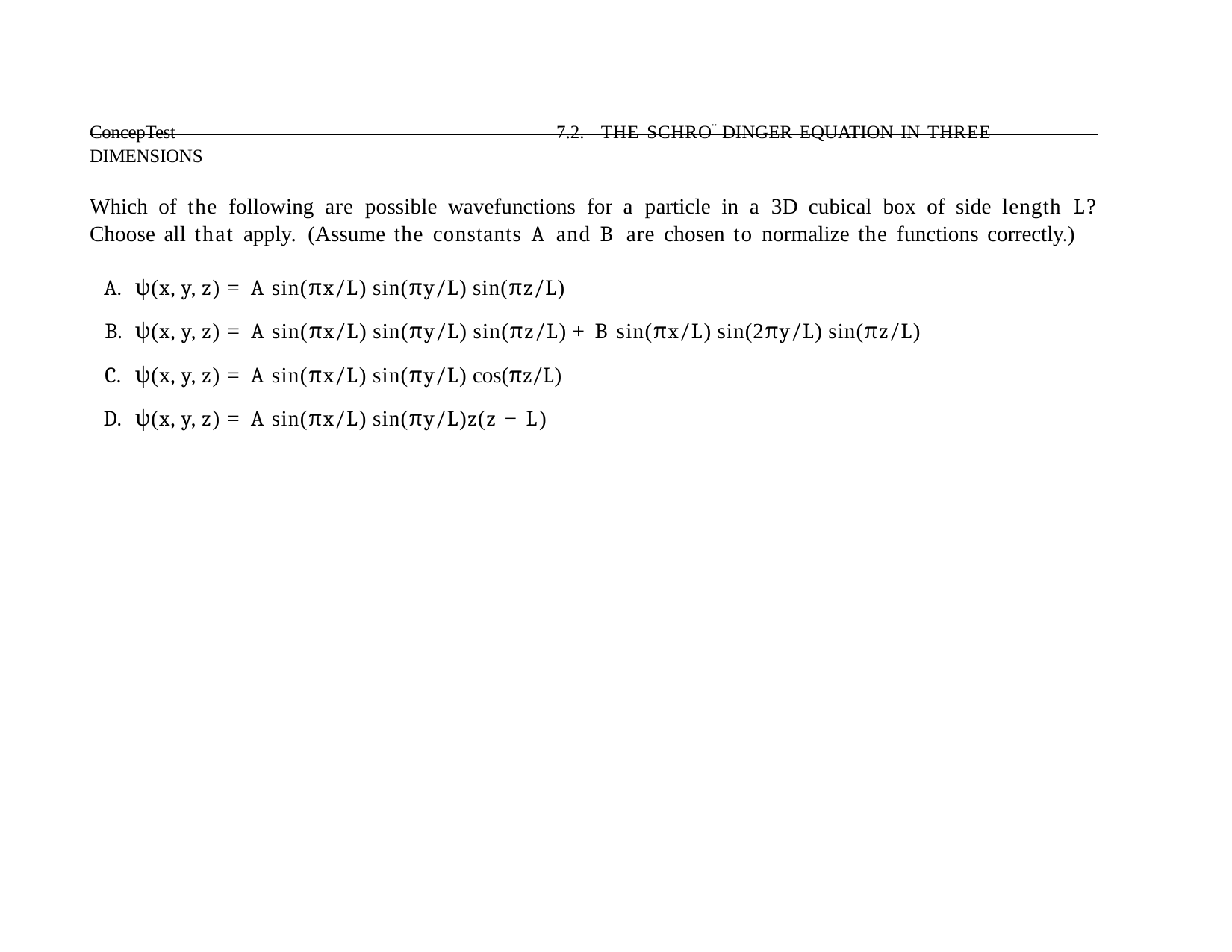

ConcepTest	7.2.  THE SCHRO¨ DINGER EQUATION IN THREE DIMENSIONS

Which of the following are possible wavefunctions for a particle in a 3D cubical box of side length L? Choose all that apply. (Assume the constants A and B are chosen to normalize the functions correctly.)

ψ(x, y, z) = A sin(πx/L) sin(πy/L) sin(πz/L)
ψ(x, y, z) = A sin(πx/L) sin(πy/L) sin(πz/L) + B sin(πx/L) sin(2πy/L) sin(πz/L)
ψ(x, y, z) = A sin(πx/L) sin(πy/L) cos(πz/L)
ψ(x, y, z) = A sin(πx/L) sin(πy/L)z(z − L)